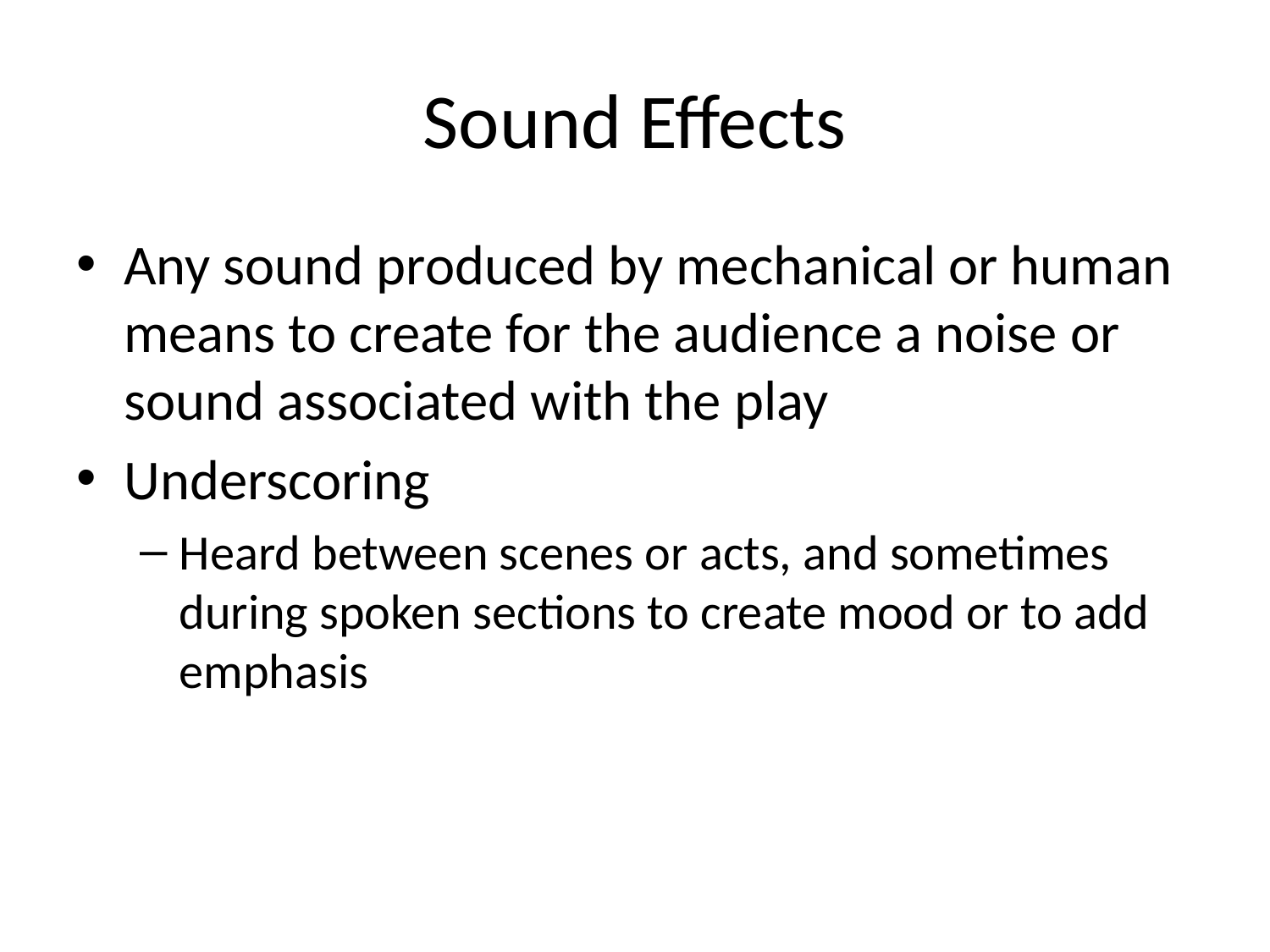

# Sound Effects
Any sound produced by mechanical or human means to create for the audience a noise or sound associated with the play
Underscoring
Heard between scenes or acts, and sometimes during spoken sections to create mood or to add emphasis